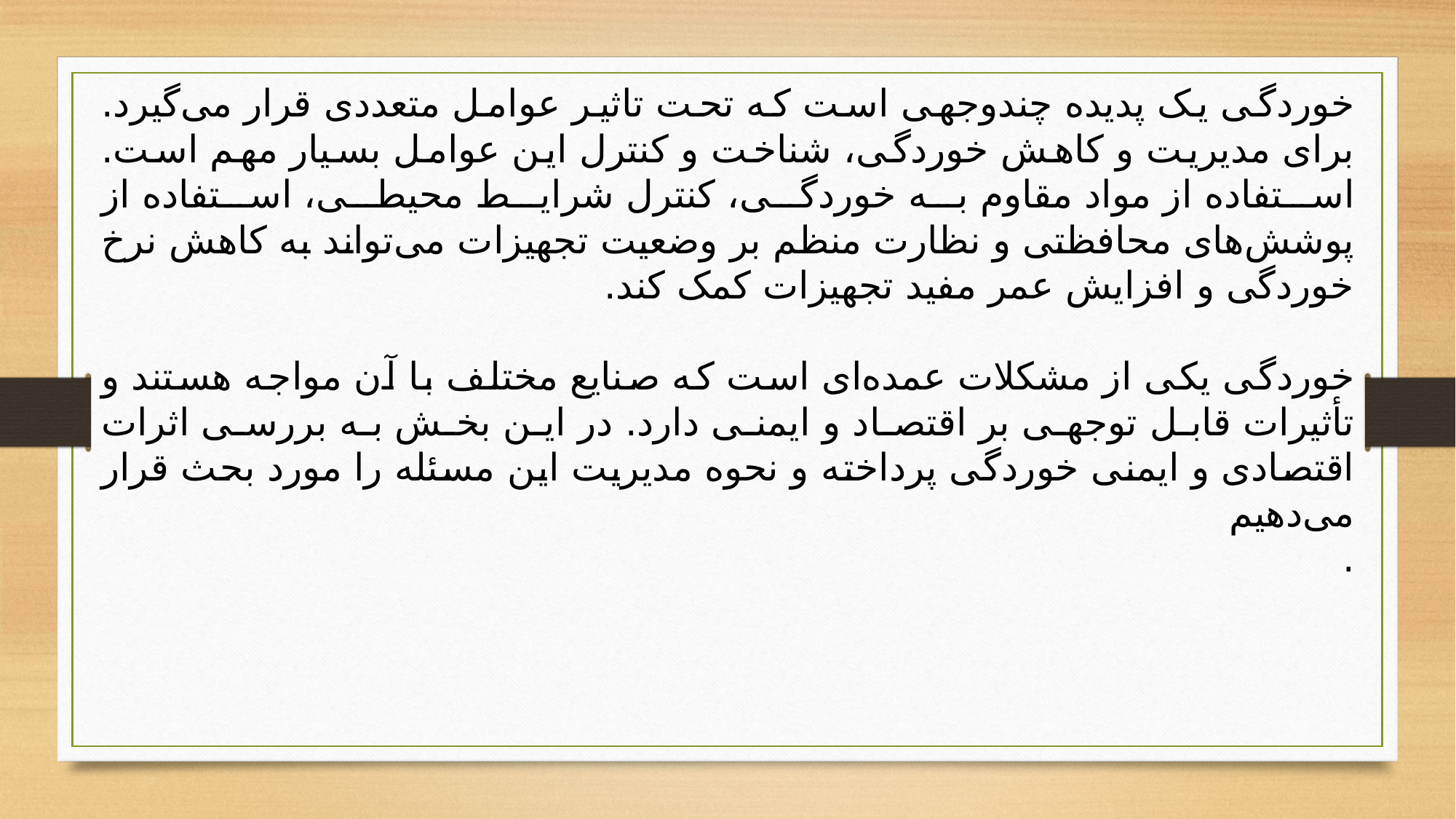

خوردگی یک پدیده چندوجهی است که تحت تاثیر عوامل متعددی قرار می‌گیرد. برای مدیریت و کاهش خوردگی، شناخت و کنترل این عوامل بسیار مهم است. استفاده از مواد مقاوم به خوردگی، کنترل شرایط محیطی، استفاده از پوشش‌های محافظتی و نظارت منظم بر وضعیت تجهیزات می‌تواند به کاهش نرخ خوردگی و افزایش عمر مفید تجهیزات کمک کند.

خوردگی یکی از مشکلات عمده‌ای است که صنایع مختلف با آن مواجه هستند و تأثیرات قابل توجهی بر اقتصاد و ایمنی دارد. در این بخش به بررسی اثرات اقتصادی و ایمنی خوردگی پرداخته و نحوه مدیریت این مسئله را مورد بحث قرار می‌دهیم
.